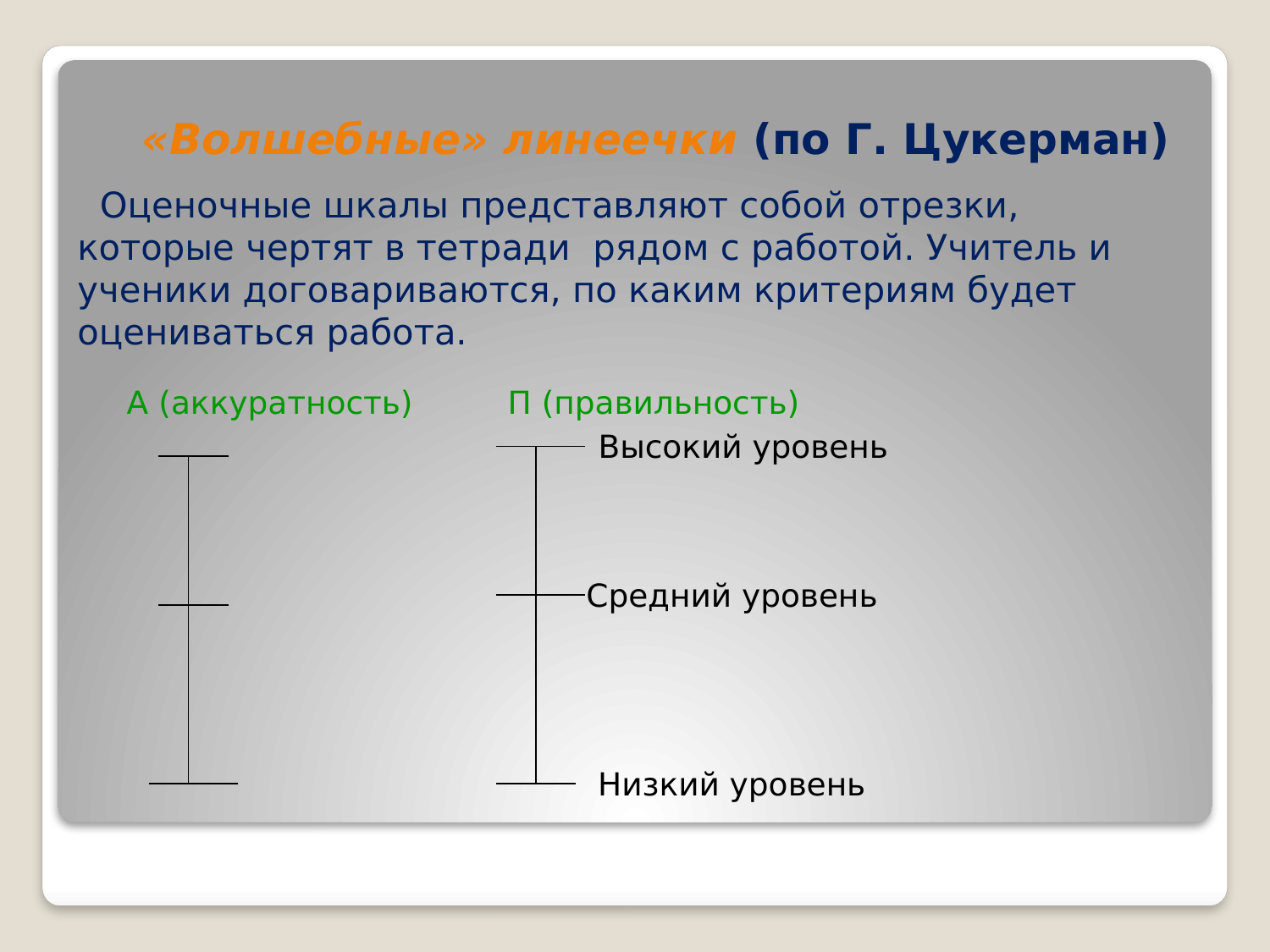

«Волшебные» линеечки (по Г. Цукерман)
  Оценочные шкалы представляют собой отрезки, которые чертят в тетради  рядом с работой. Учитель и ученики договариваются, по каким критериям будет оцениваться работа.
А (аккуратность)
П (правильность)
Высокий уровень
Средний уровень
Низкий уровень